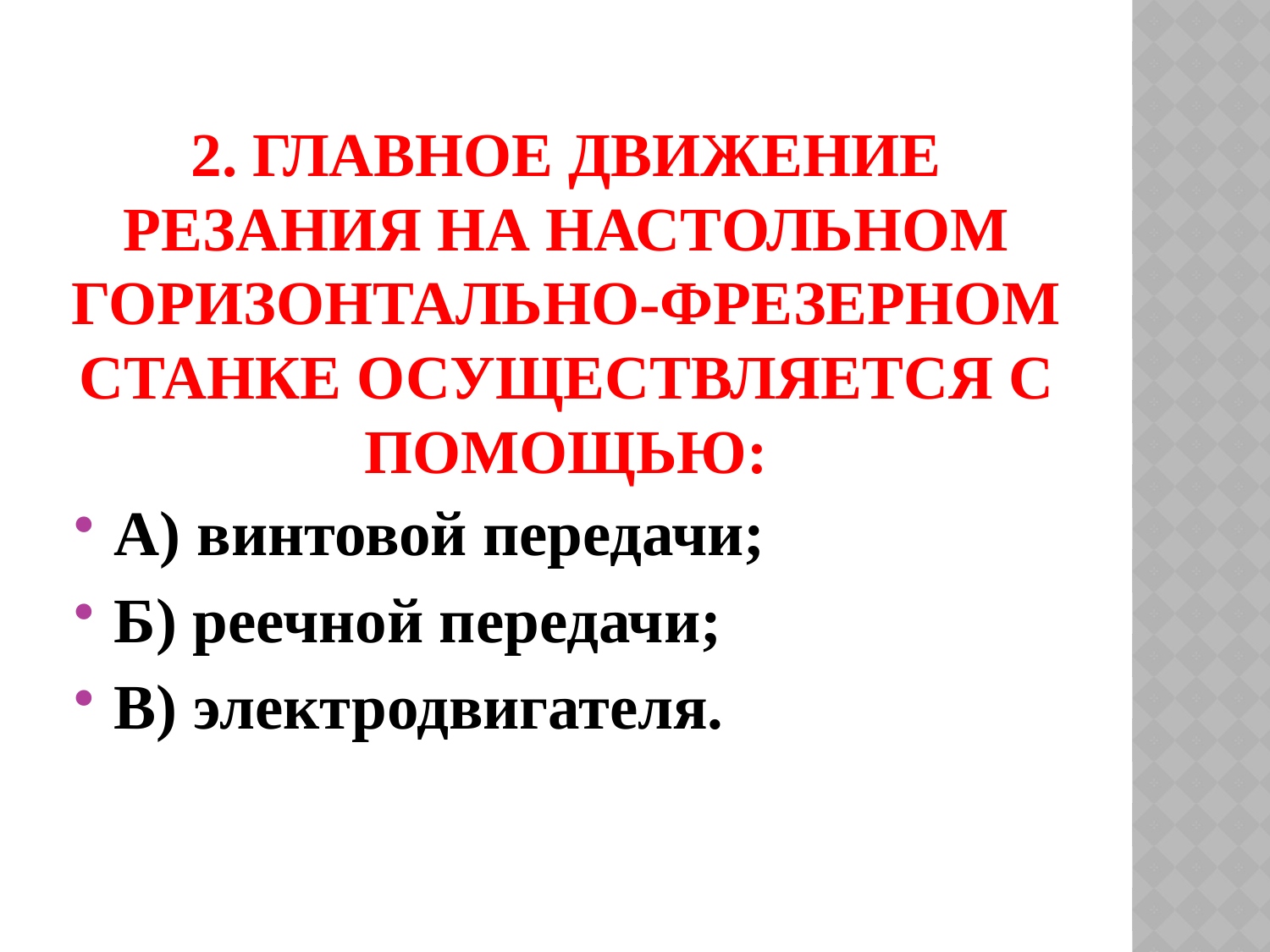

# 2. Главное движение резания на настольном горизонтально-фрезерном станке осуществляется с помощью:
А) винтовой передачи;
Б) реечной передачи;
В) электродвигателя.